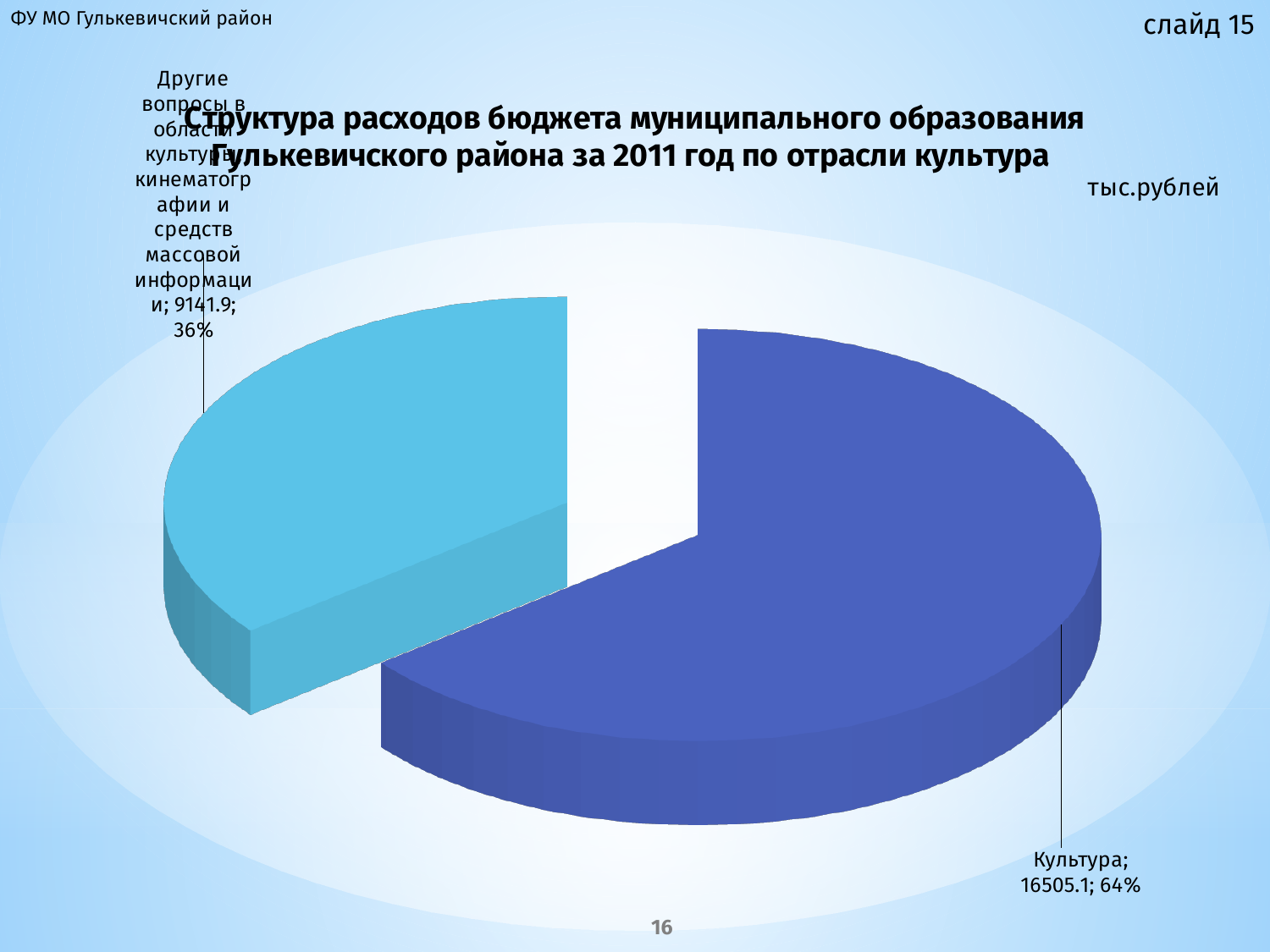

слайд 15
ФУ МО Гулькевичский район

[unsupported chart]

16